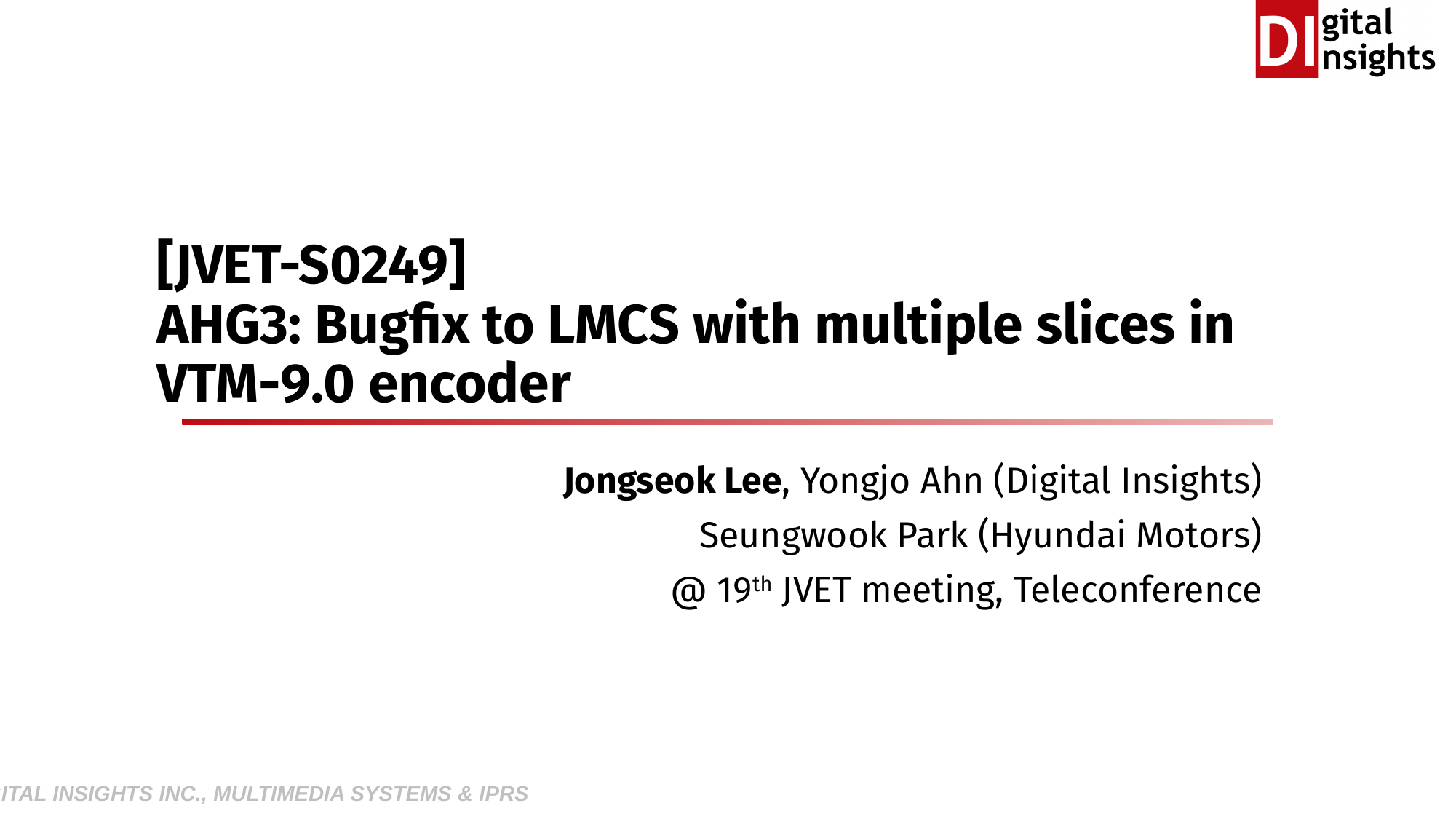

# [JVET-S0249] AHG3: Bugfix to LMCS with multiple slices in VTM-9.0 encoder
Jongseok Lee, Yongjo Ahn (Digital Insights)
Seungwook Park (Hyundai Motors)
@ 19th JVET meeting, Teleconference